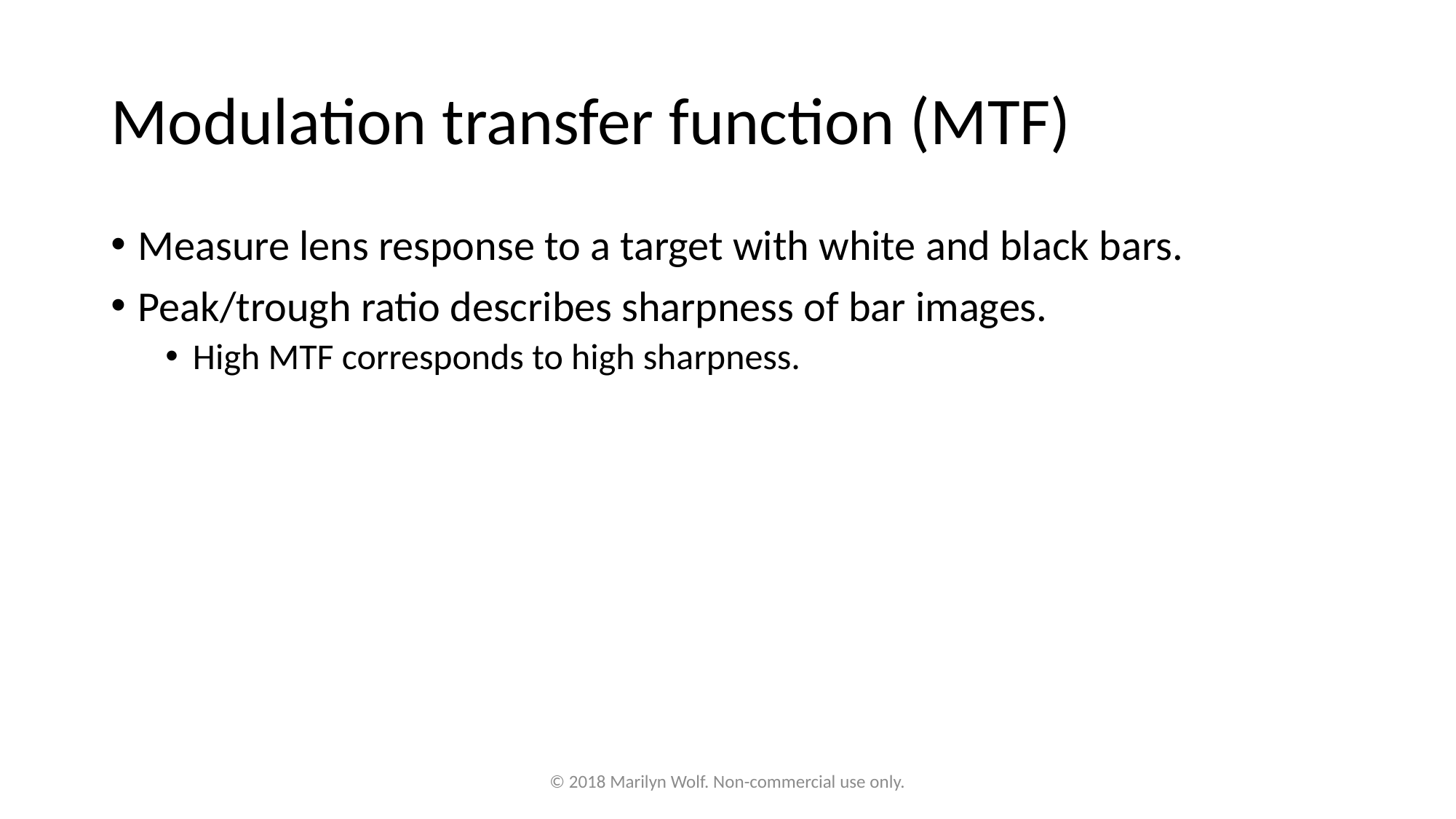

# Modulation transfer function (MTF)
Measure lens response to a target with white and black bars.
Peak/trough ratio describes sharpness of bar images.
High MTF corresponds to high sharpness.
© 2018 Marilyn Wolf. Non-commercial use only.